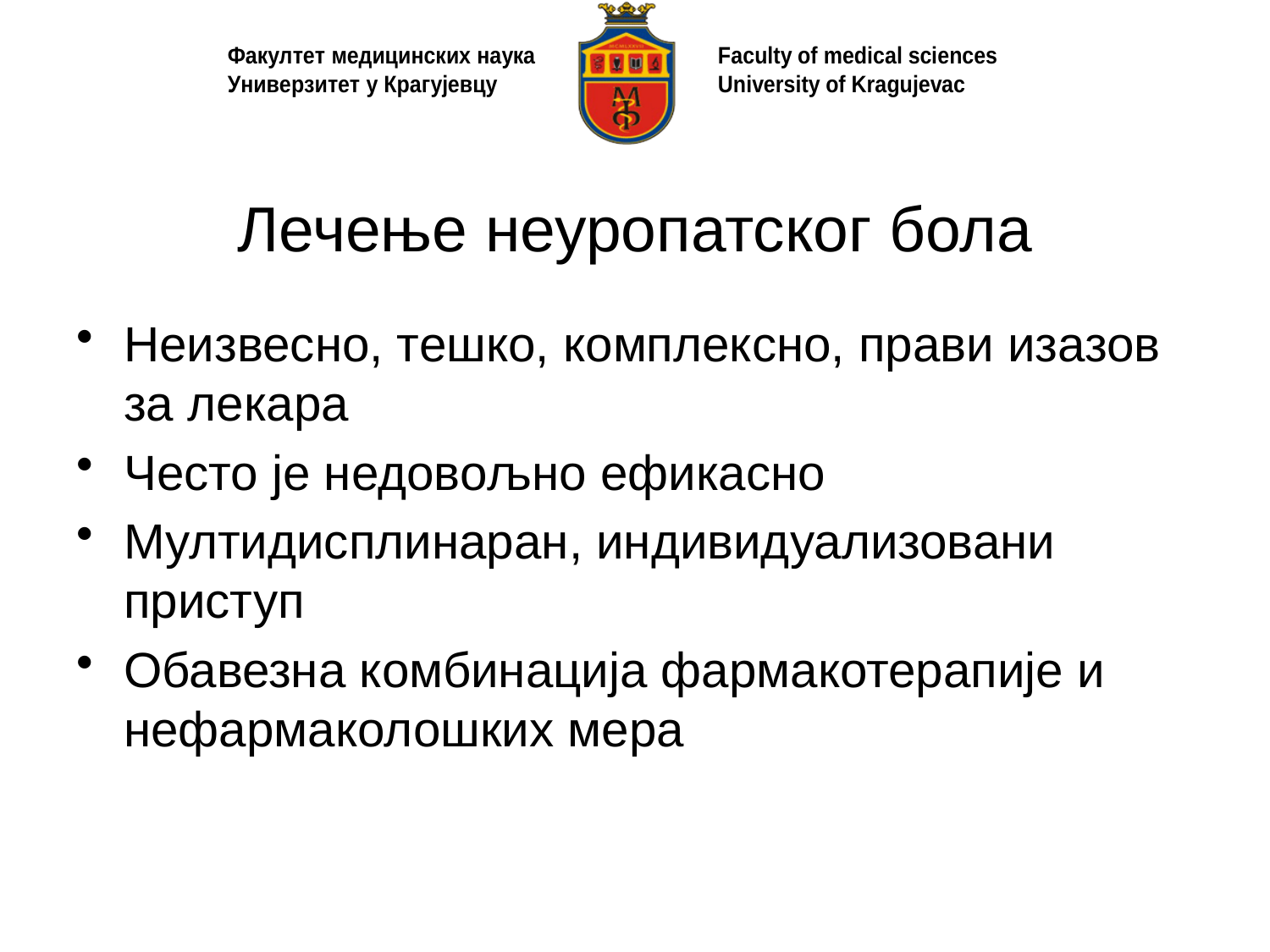

# Лечење неуропатског бола
Неизвесно, тешко, комплексно, прави изазов за лекара
Често је недовољно ефикасно
Мултидисплинаран, индивидуализовани приступ
Обавезна комбинација фармакотерапије и нефармаколошких мера